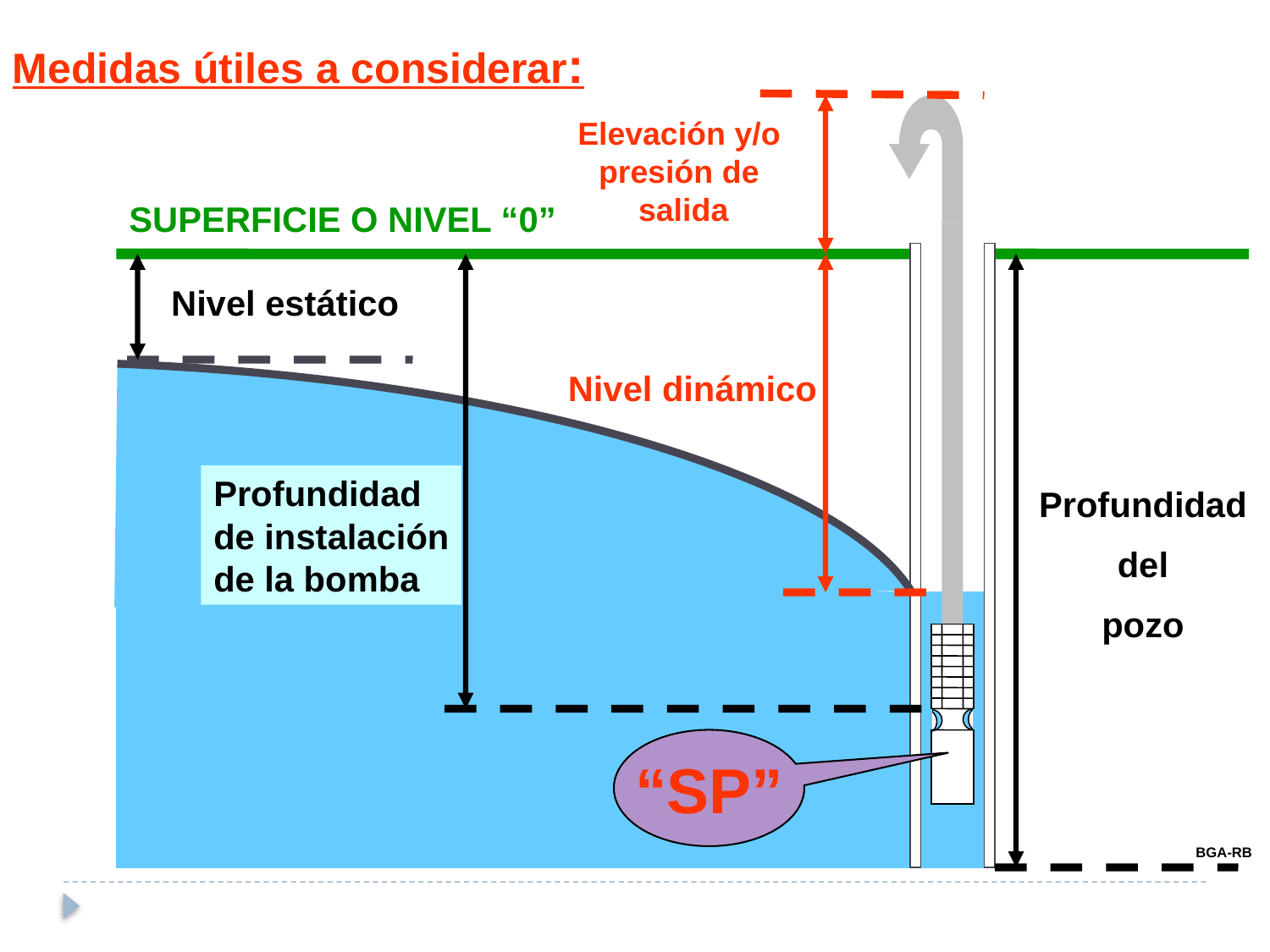

Medidas útiles a considerar:

Elevación y/o
presión de
salida
SUPERFICIE O NIVEL “0”

Nivel estático

Nivel dinámico

Profundidad
de instalación
de la bomba
Profundidad
del
pozo

“SP”

BGA-RB